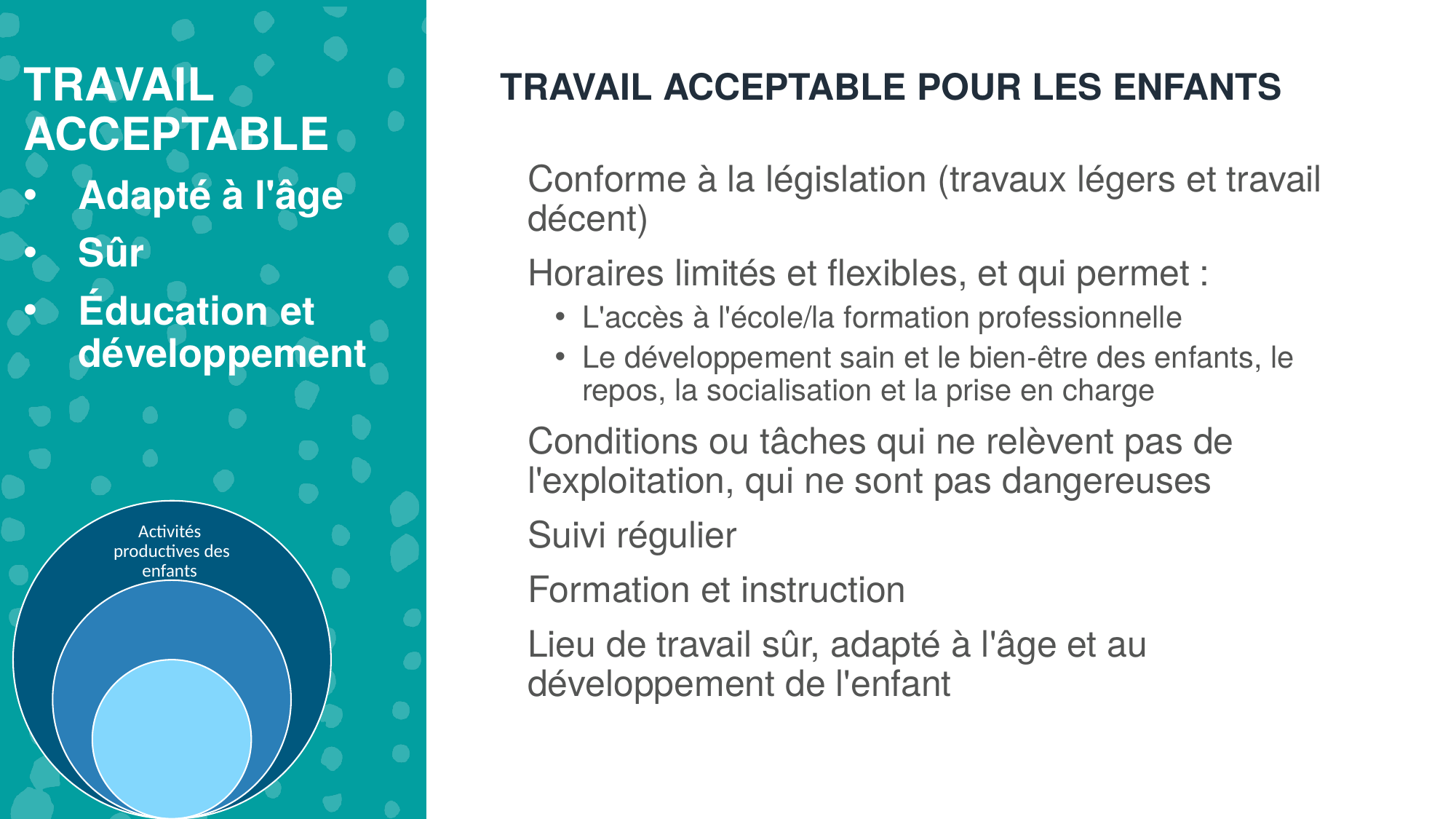

TRAVAIL ACCEPTABLE
Adapté à l'âge
Sûr
Éducation et développement
TRAVAIL ACCEPTABLE POUR LES ENFANTS
Conforme à la législation (travaux légers et travail décent)
Horaires limités et flexibles, et qui permet :
L'accès à l'école/la formation professionnelle
Le développement sain et le bien-être des enfants, le repos, la socialisation et la prise en charge
Conditions ou tâches qui ne relèvent pas de l'exploitation, qui ne sont pas dangereuses
Suivi régulier
Formation et instruction
Lieu de travail sûr, adapté à l'âge et au développement de l'enfant

Activités
productives des enfants